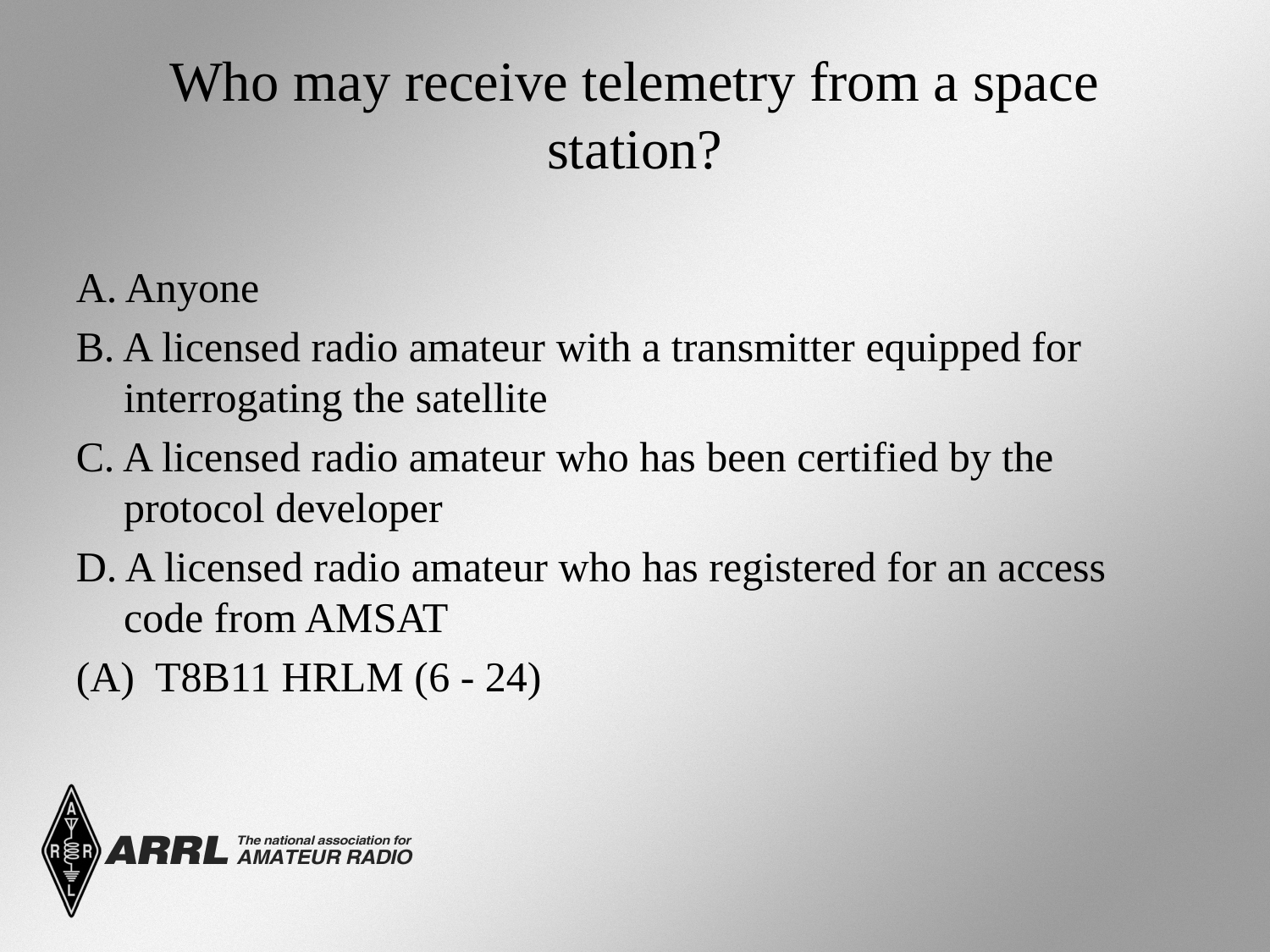

# Who may receive telemetry from a space station?
A. Anyone
B. A licensed radio amateur with a transmitter equipped for interrogating the satellite
C. A licensed radio amateur who has been certified by the protocol developer
D. A licensed radio amateur who has registered for an access code from AMSAT
(A)  T8B11 HRLM (6 - 24)